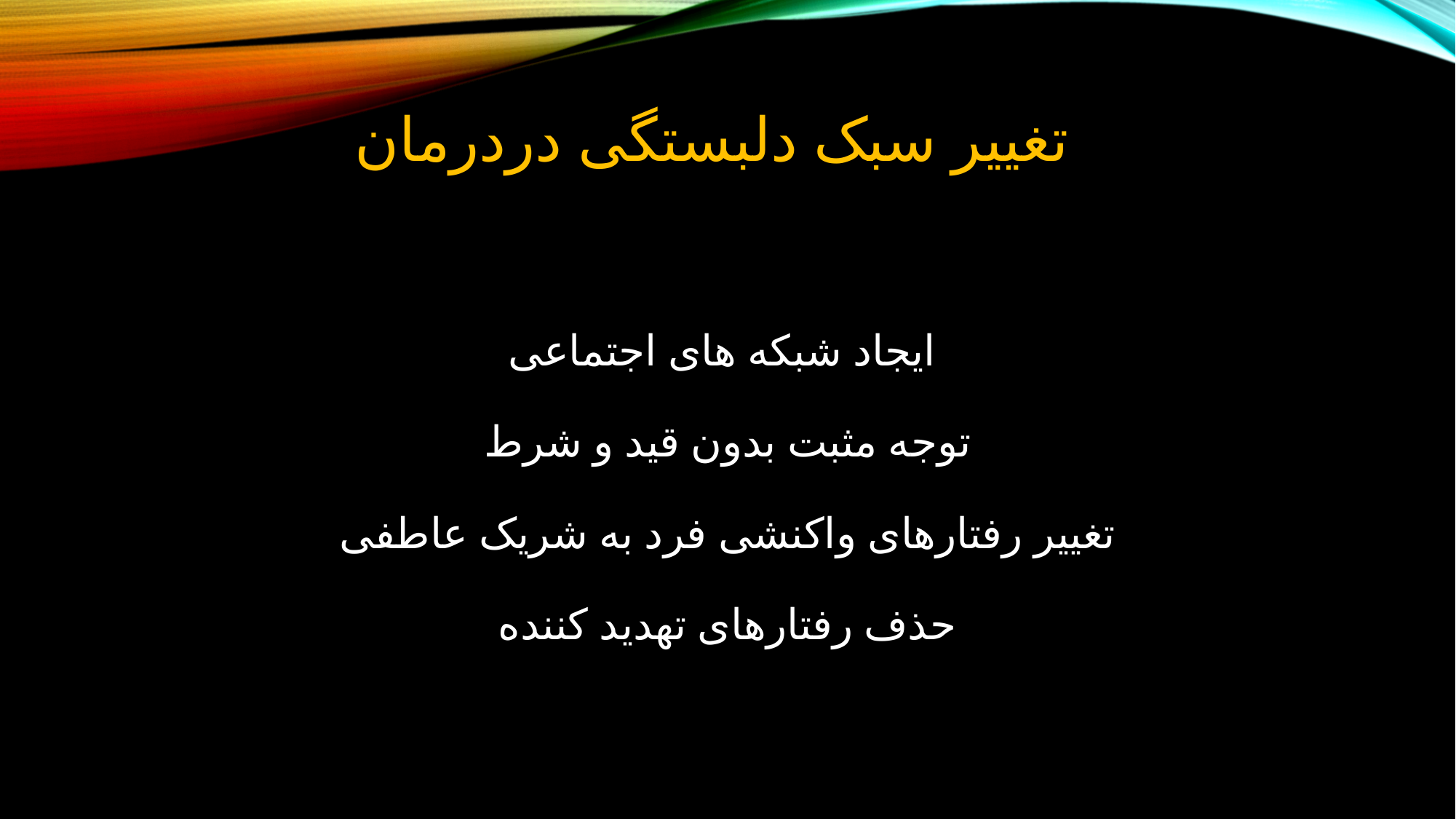

# تغییر سبک دلبستگی دردرمان
ایجاد شبکه های اجتماعی
توجه مثبت بدون قید و شرط
تغییر رفتارهای واکنشی فرد به شریک عاطفی
حذف رفتارهای تهدید کننده